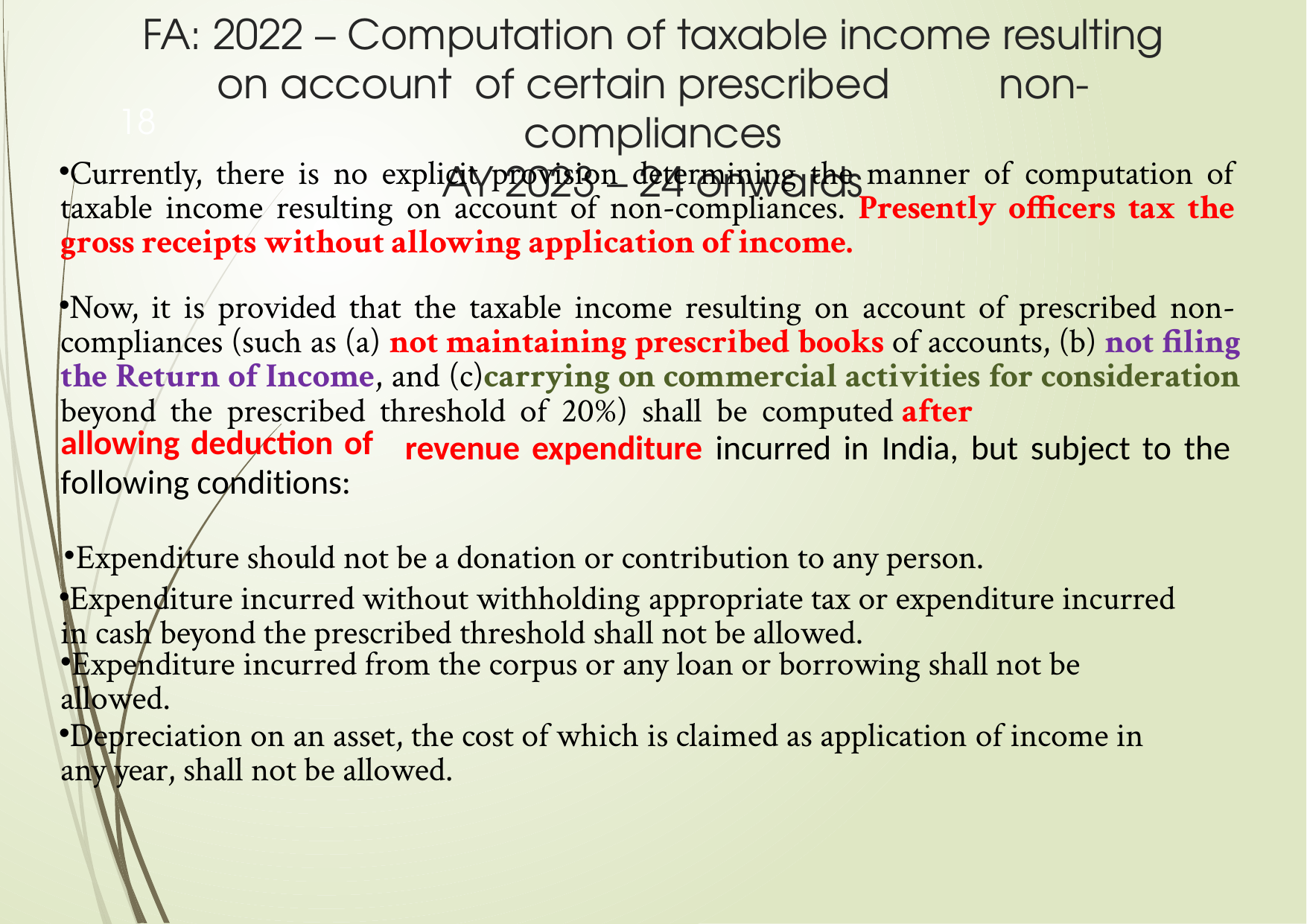

# FA: 2022 – Computation of taxable income resulting on account  of certain prescribed	non-compliances
AY 2023 – 24 onwards
18
Currently, there is no explicit provision determining the manner of computation of  taxable income resulting on account of non-compliances. Presently officers tax the  gross receipts without allowing application of income.

Now, it is provided that the taxable income resulting on account of prescribed non-  compliances (such as (a) not maintaining prescribed books of accounts, (b) not filing  the Return of Income, and (c)carrying on commercial activities for consideration  beyond the prescribed threshold of 20%) shall be computed after
allowing deduction of
following conditions:
revenue expenditure incurred in India, but subject to the
Expenditure should not be a donation or contribution to any person.
Expenditure incurred without withholding appropriate tax or expenditure incurred  in cash beyond the prescribed threshold shall not be allowed.
Expenditure incurred from the corpus or any loan or borrowing shall not be
allowed.
Depreciation on an asset, the cost of which is claimed as application of income in  any year, shall not be allowed.